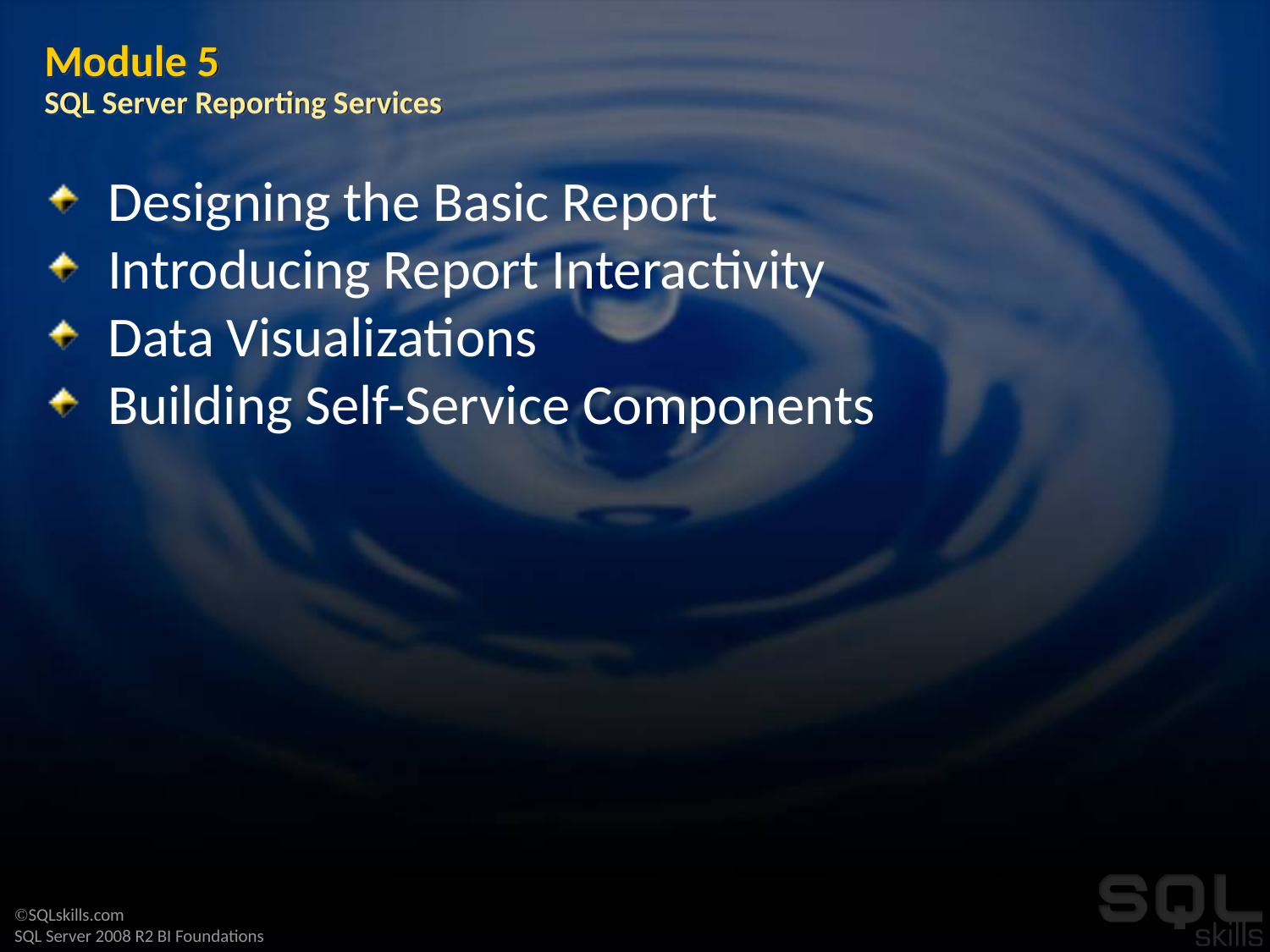

# Module 5 SQL Server Reporting Services
Designing the Basic Report
Introducing Report Interactivity
Data Visualizations
Building Self-Service Components